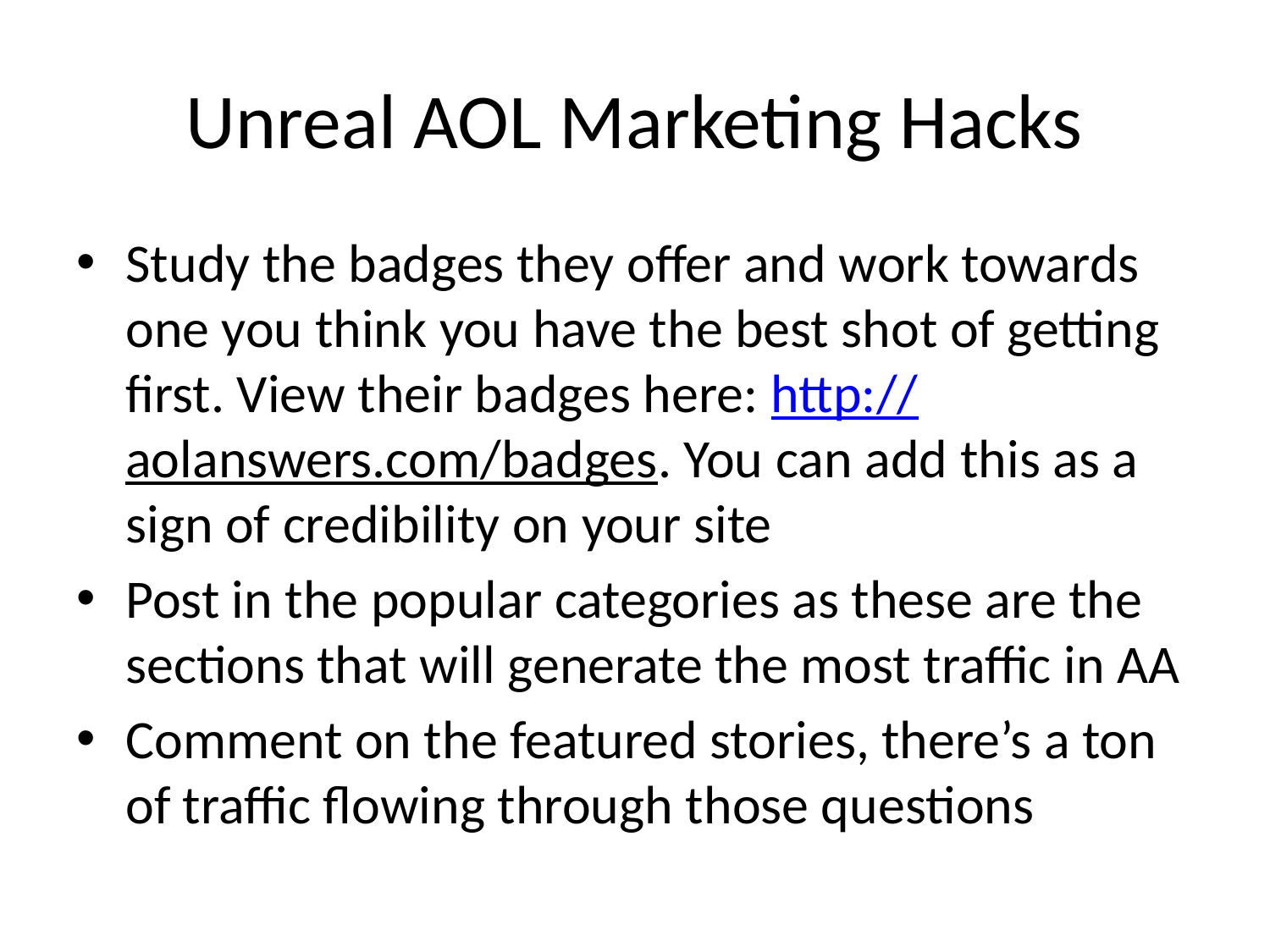

# Unreal AOL Marketing Hacks
Study the badges they offer and work towards one you think you have the best shot of getting first. View their badges here: http://aolanswers.com/badges. You can add this as a sign of credibility on your site
Post in the popular categories as these are the sections that will generate the most traffic in AA
Comment on the featured stories, there’s a ton of traffic flowing through those questions